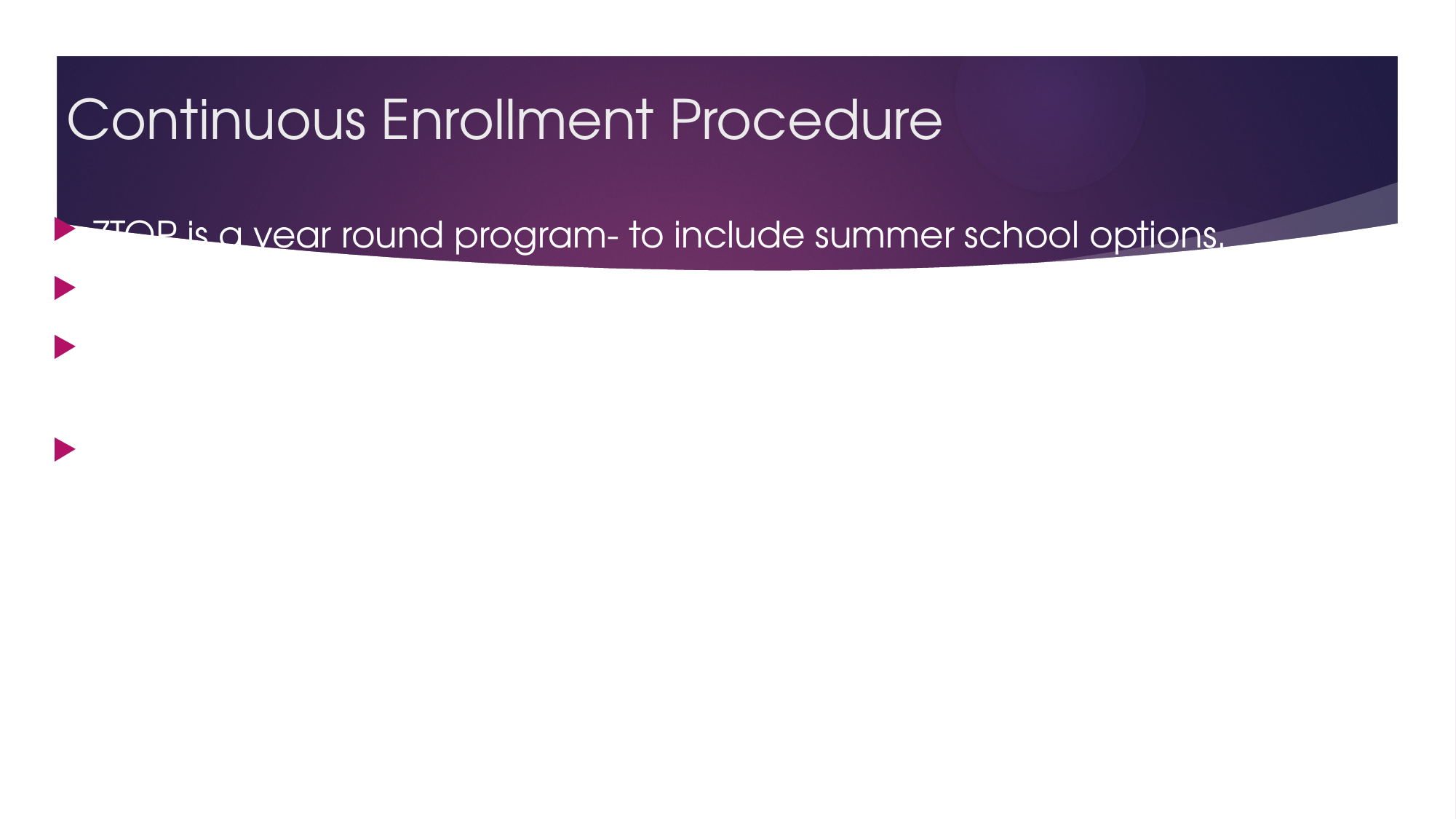

# Continuous Enrollment Procedure
ZTOP is a year round program- to include summer school options.
Students can enroll at any point in the school year.
Transfer grades are accepted for all courses the student is currently enrolled in.
Assignments/Lessons can be exempted if the student passed the lesson while in school.